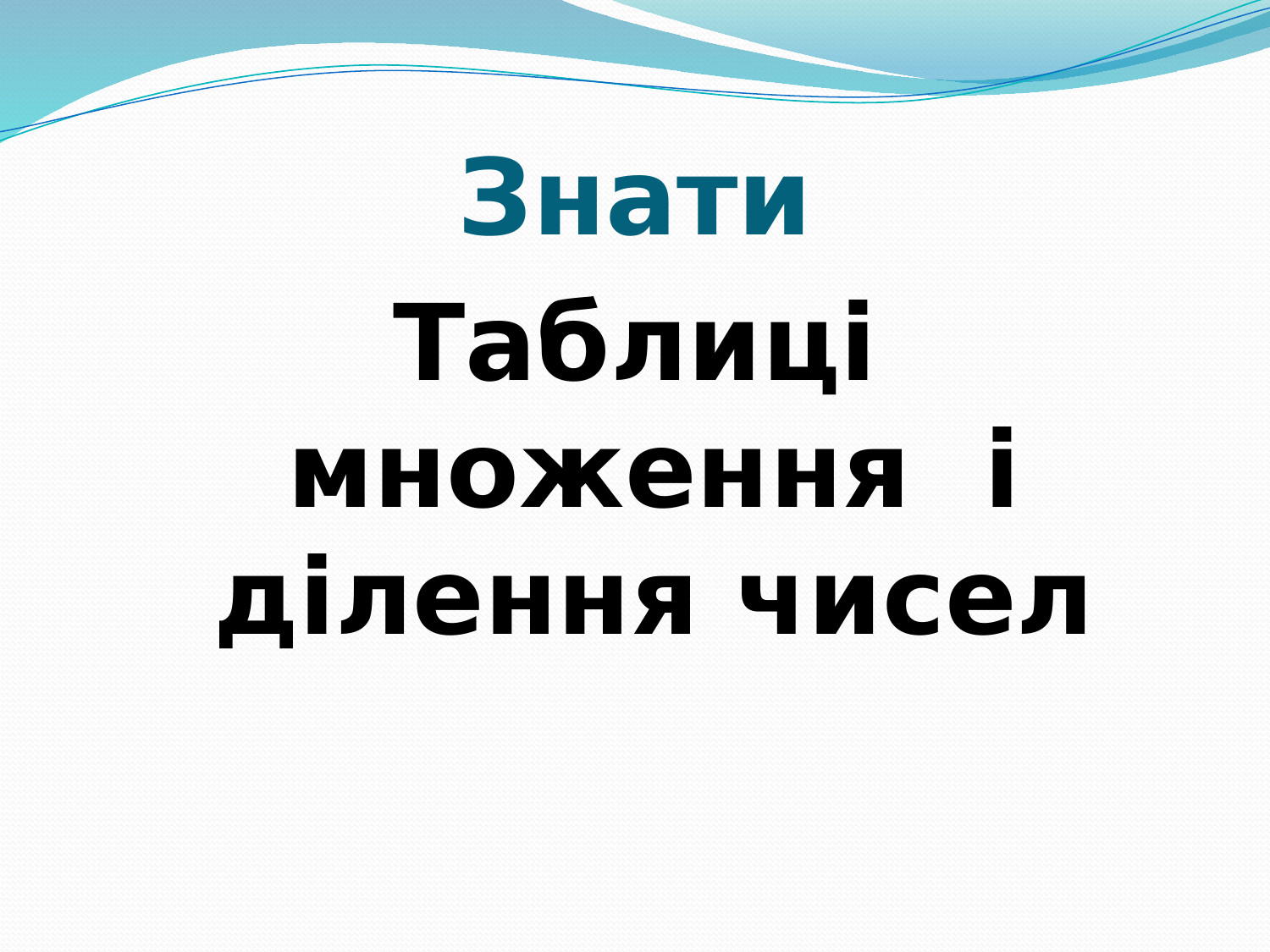

# Знати
Таблиці множення  і ділення чисел